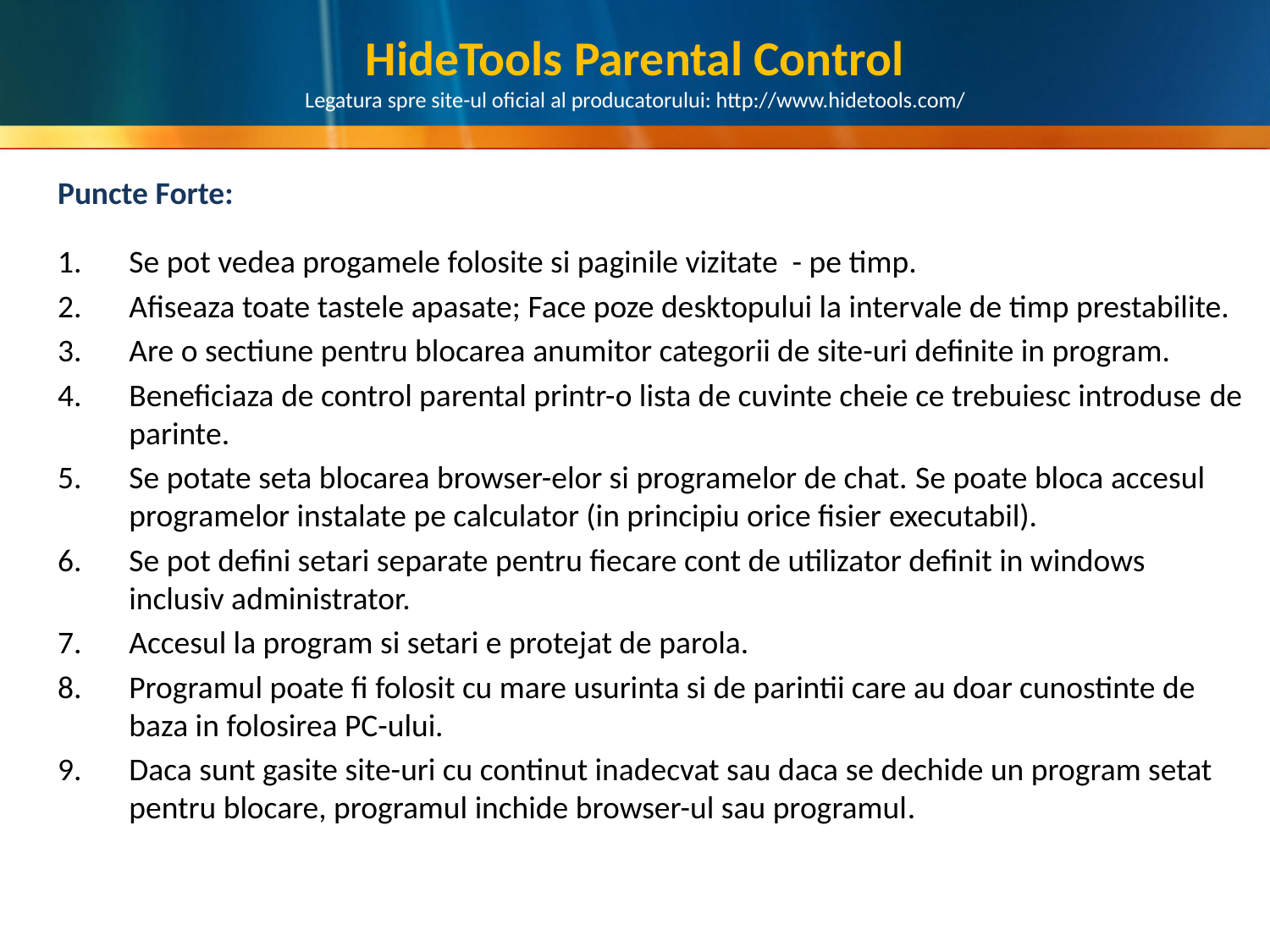

# HideTools Parental Control Legatura spre site-ul oficial al producatorului: http://www.hidetools.com/
Puncte Forte:

Se pot vedea progamele folosite si paginile vizitate  - pe timp.
Afiseaza toate tastele apasate; Face poze desktopului la intervale de timp prestabilite.
Are o sectiune pentru blocarea anumitor categorii de site-uri definite in program.
Beneficiaza de control parental printr-o lista de cuvinte cheie ce trebuiesc introduse de parinte.
Se potate seta blocarea browser-elor si programelor de chat. Se poate bloca accesul programelor instalate pe calculator (in principiu orice fisier executabil).
Se pot defini setari separate pentru fiecare cont de utilizator definit in windows inclusiv administrator.
Accesul la program si setari e protejat de parola.
Programul poate fi folosit cu mare usurinta si de parintii care au doar cunostinte de baza in folosirea PC-ului.
Daca sunt gasite site-uri cu continut inadecvat sau daca se dechide un program setat pentru blocare, programul inchide browser-ul sau programul.